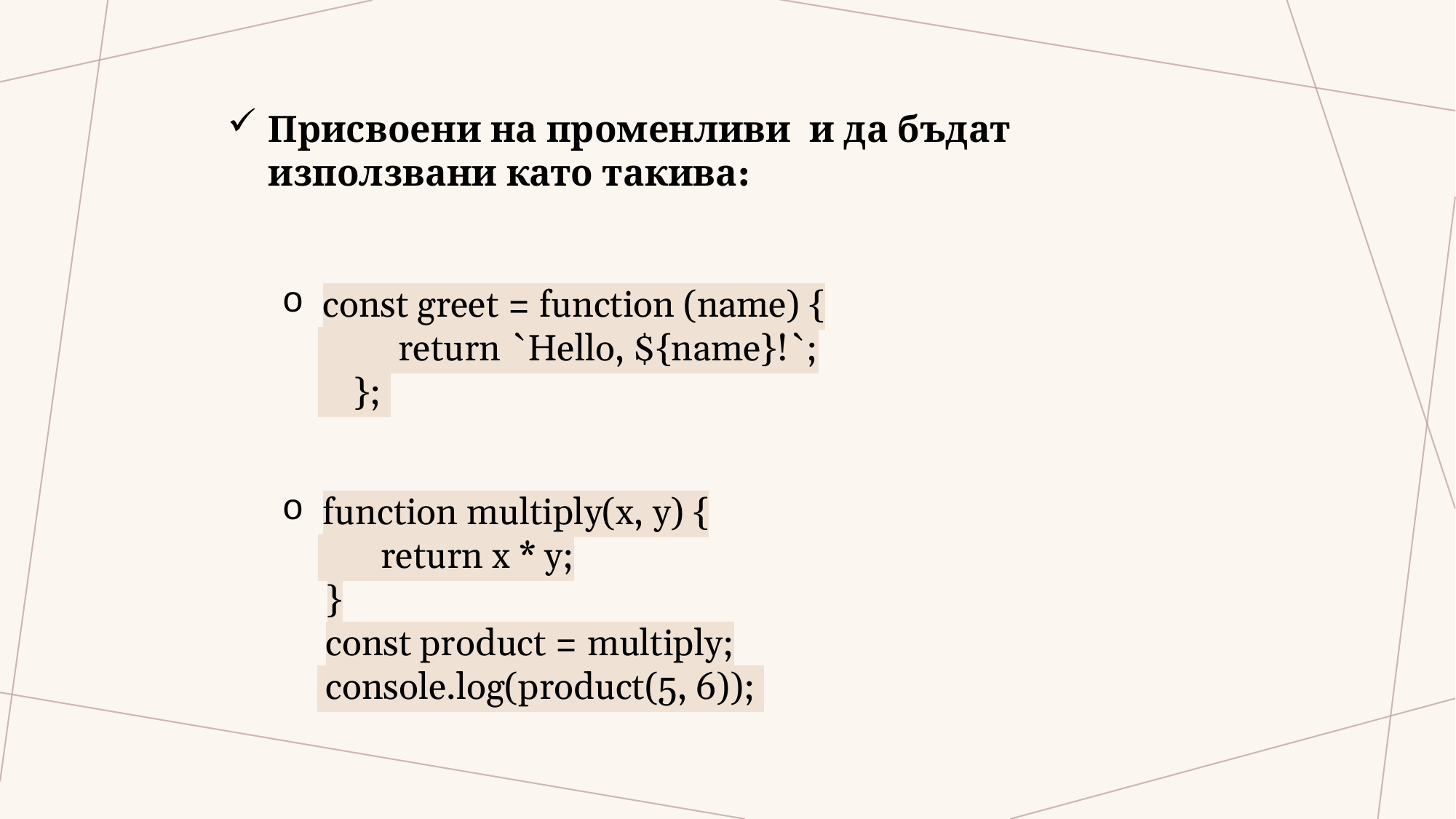

Присвоени на променливи  и да бъдат използвани като такива:

const greet = function (name) {
       return `Hello, ${name}!`;
  };

function multiply(x, y) {
     return x * y;
  }
     const product = multiply;
     console.log(product(5, 6));